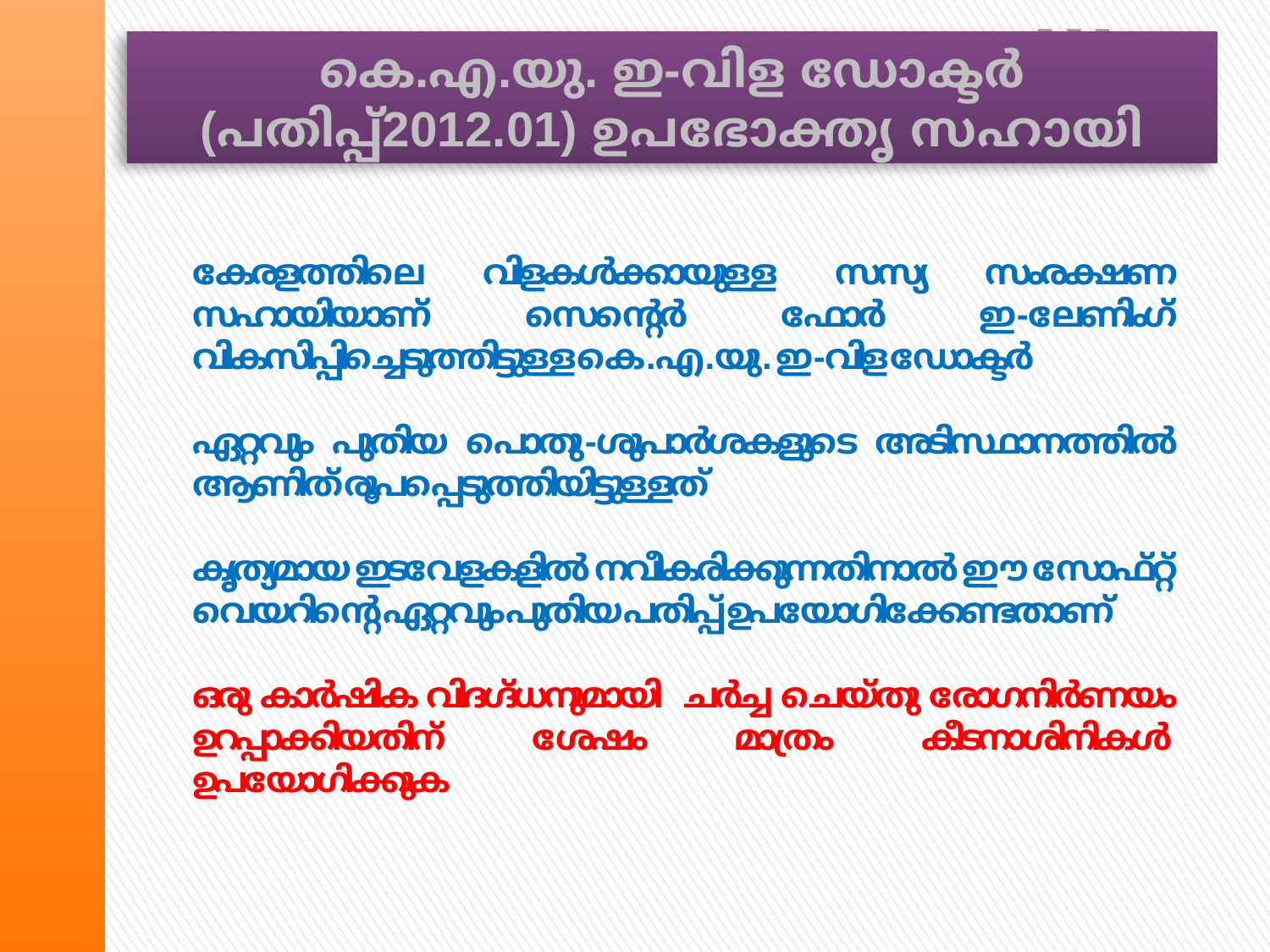

കെ.എ.യു. ഇ-വിള ഡോക്ടര്‍ (പതിപ്പ്2012.01) ഉപഭോക്തൃ സഹായി
കേരളത്തിലെ വിളകള്‍ക്കായുള്ള സസ്യ സംരക്ഷണ സഹായിയാണ് സെന്റെര്‍ ഫോര്‍ ഇ-ലേണിംഗ് വികസിപ്പിച്ചെടുത്തിട്ടുള്ള കെ.എ.യു. ഇ-വിള ഡോക്ടര്‍

ഏറ്റവും പുതിയ പൊതു-ശുപാര്‍ശകളുടെ അടിസ്ഥാനത്തില്‍ ആണിത്‌ രൂപപ്പെടുത്തിയിട്ടുള്ളത്
കൃത്യമായ ഇടവേളകളില്‍ നവീകരിക്കുന്നതിനാല്‍ ഈ സോഫ്റ്റ്‌ വെയറിന്റെ ഏറ്റവും പുതിയ പതിപ്പ് ഉപയോഗിക്കേണ്ടതാണ്
ഒരു കാര്‍ഷിക വിദഗ്ദ്ധനുമായി  ചര്‍ച്ച ചെയ്തു രോഗനിര്‍ണയം ഉറപ്പാക്കിയതിന് ശേഷം മാത്രം കീടനാശിനികള്‍ ഉപയോഗിക്കുക